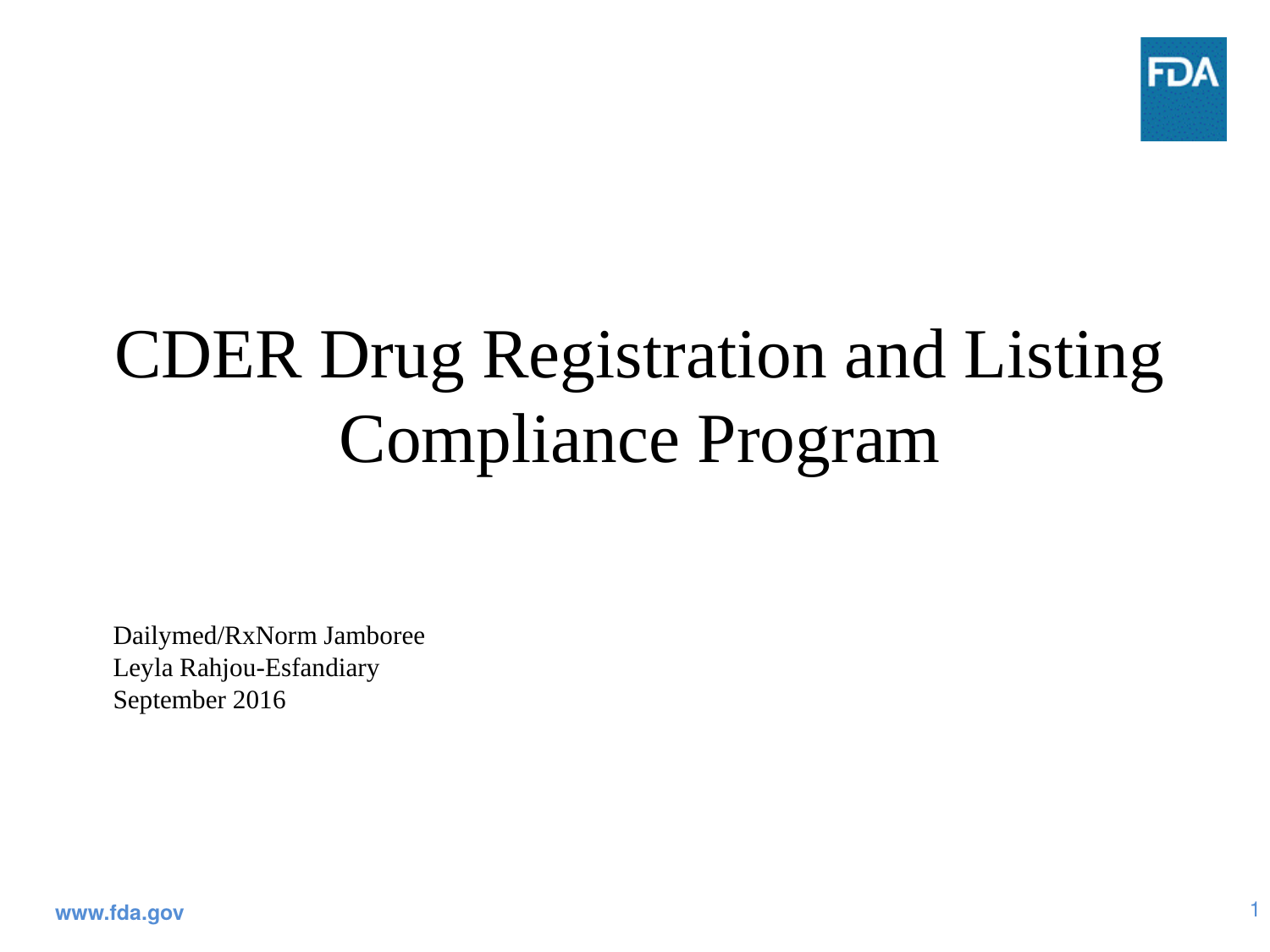

CDER Drug Registration and Listing Compliance Program

# Dailymed/RxNorm Jamboree Leyla Rahjou-Esfandiary September 2016
www.fda.gov